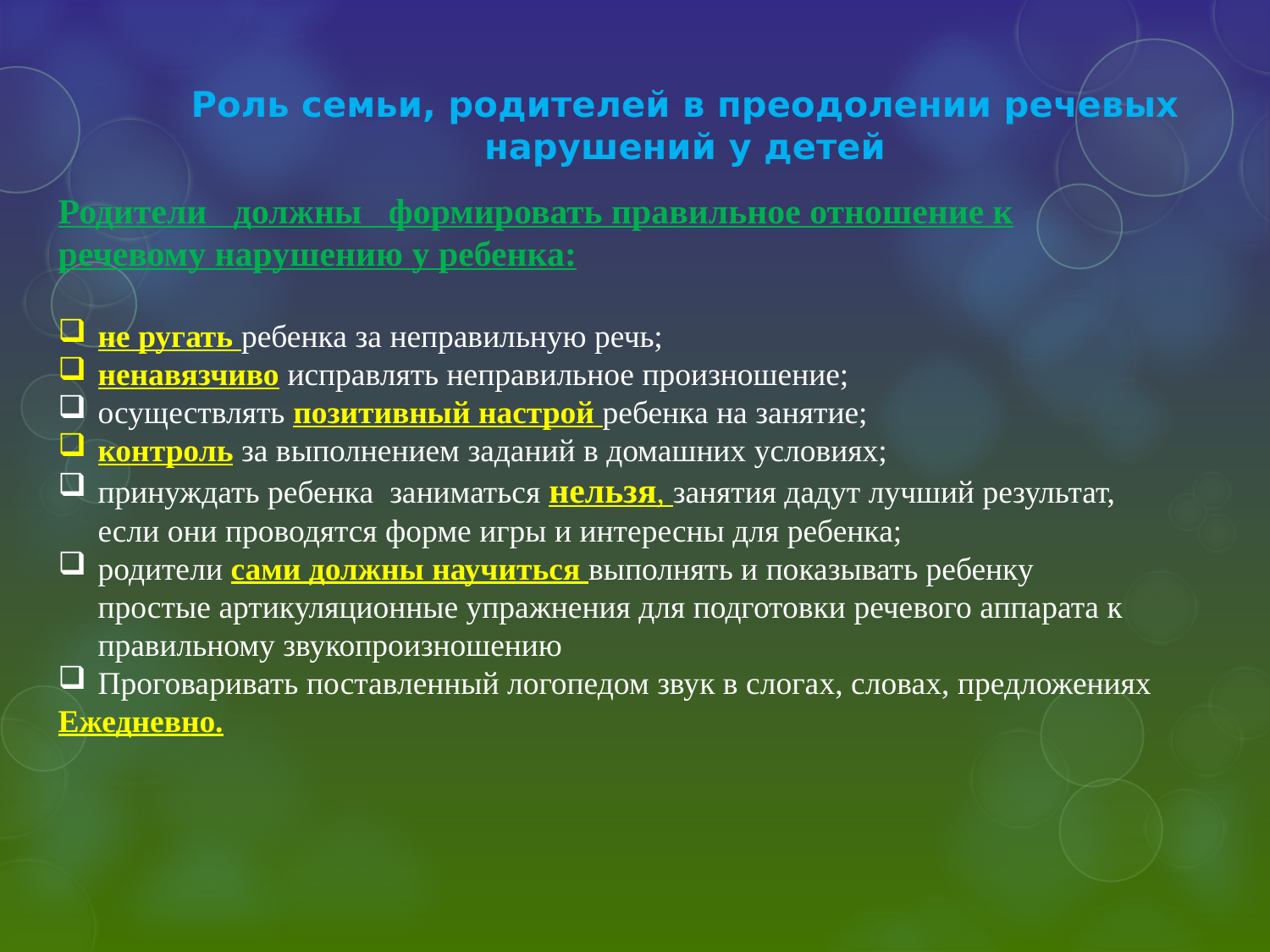

Роль семьи, родителей в преодолении речевых нарушений у детей
Родители   должны   формировать правильное отношение к речевому нарушению у ребенка:

не ругать ребенка за неправильную речь;
ненавязчиво исправлять неправильное произношение;
осуществлять позитивный настрой ребенка на занятие;
контроль за выполнением заданий в домашних условиях;
принуждать ребенка  заниматься нельзя, занятия дадут лучший результат, если они проводятся форме игры и интересны для ребенка;
родители сами должны научиться выполнять и показывать ребенку простые артикуляционные упражнения для подготовки речевого аппарата к правильному звукопроизношению
Проговаривать поставленный логопедом звук в слогах, словах, предложениях
Ежедневно.